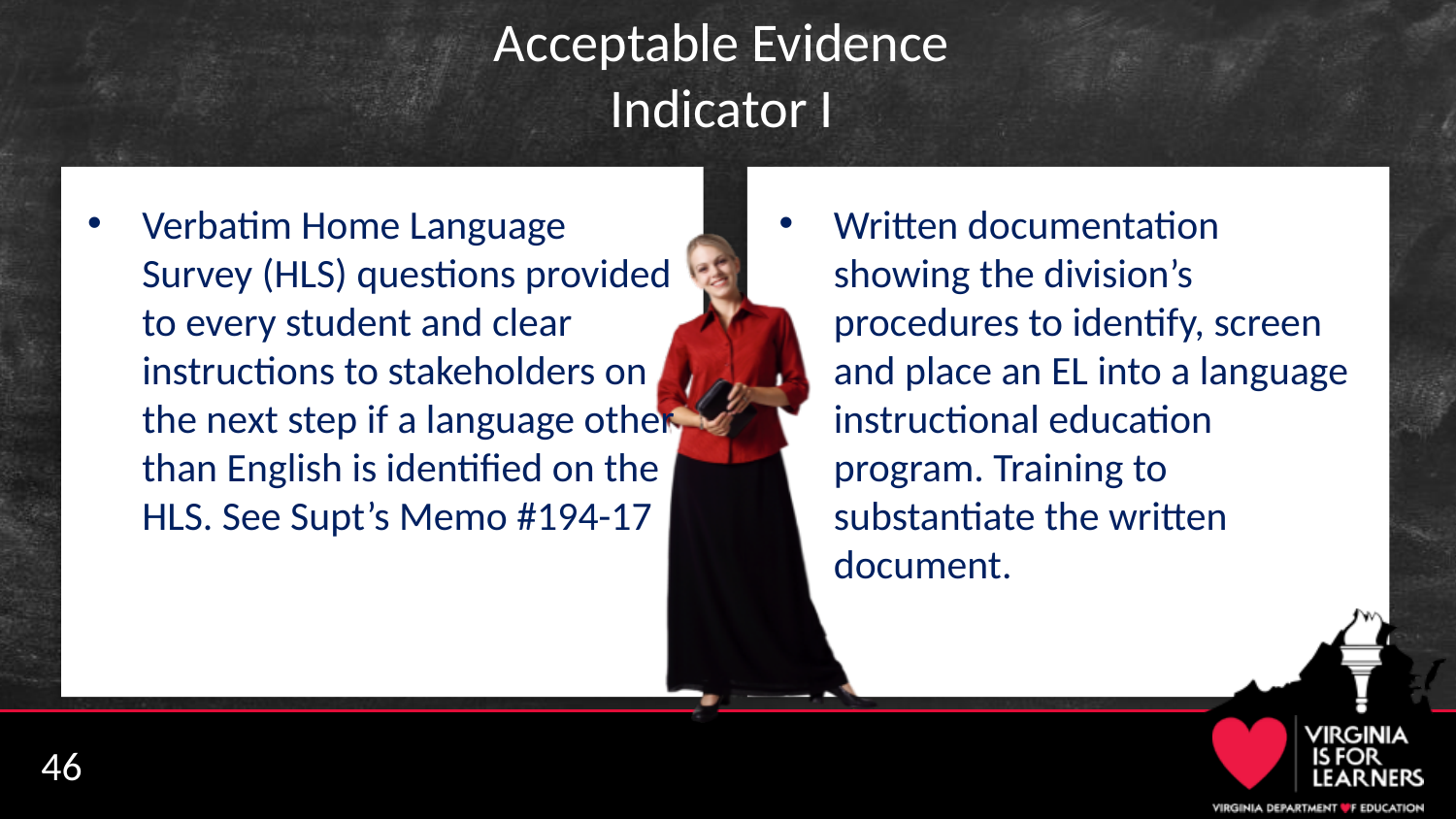

# Acceptable Evidence Indicator I
Verbatim Home Language Survey (HLS) questions provided to every student and clear instructions to stakeholders on the next step if a language other than English is identified on the HLS. See Supt’s Memo #194-17

Written documentation showing the division’s procedures to identify, screen and place an EL into a language instructional education program. Training to substantiate the written document.